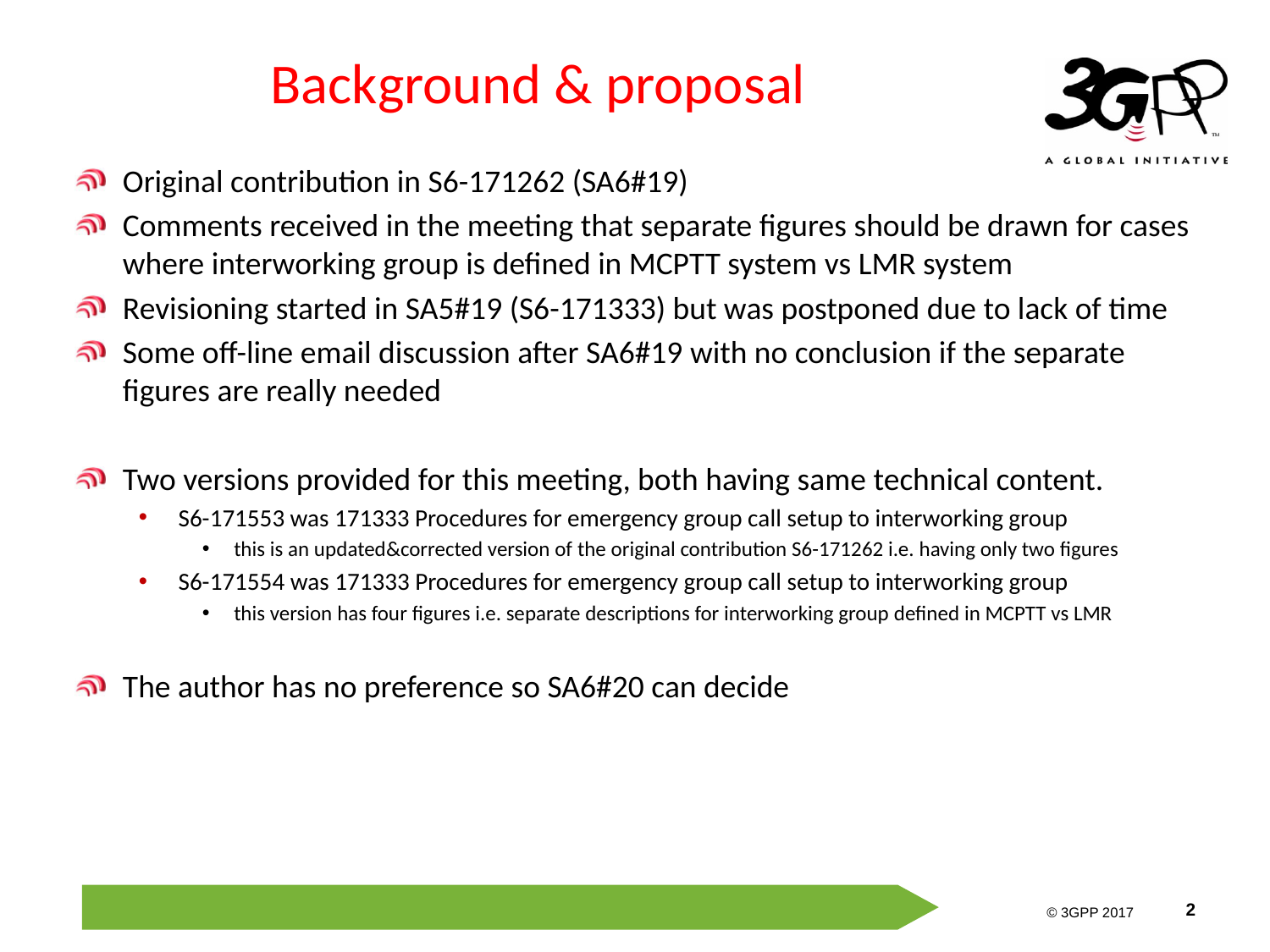

# Background & proposal
Original contribution in S6-171262 (SA6#19)
Comments received in the meeting that separate figures should be drawn for cases where interworking group is defined in MCPTT system vs LMR system
Revisioning started in SA5#19 (S6-171333) but was postponed due to lack of time
Some off-line email discussion after SA6#19 with no conclusion if the separate figures are really needed

Two versions provided for this meeting, both having same technical content.
S6-171553 was 171333 Procedures for emergency group call setup to interworking group
this is an updated&corrected version of the original contribution S6-171262 i.e. having only two figures
S6-171554 was 171333 Procedures for emergency group call setup to interworking group
this version has four figures i.e. separate descriptions for interworking group defined in MCPTT vs LMR

The author has no preference so SA6#20 can decide